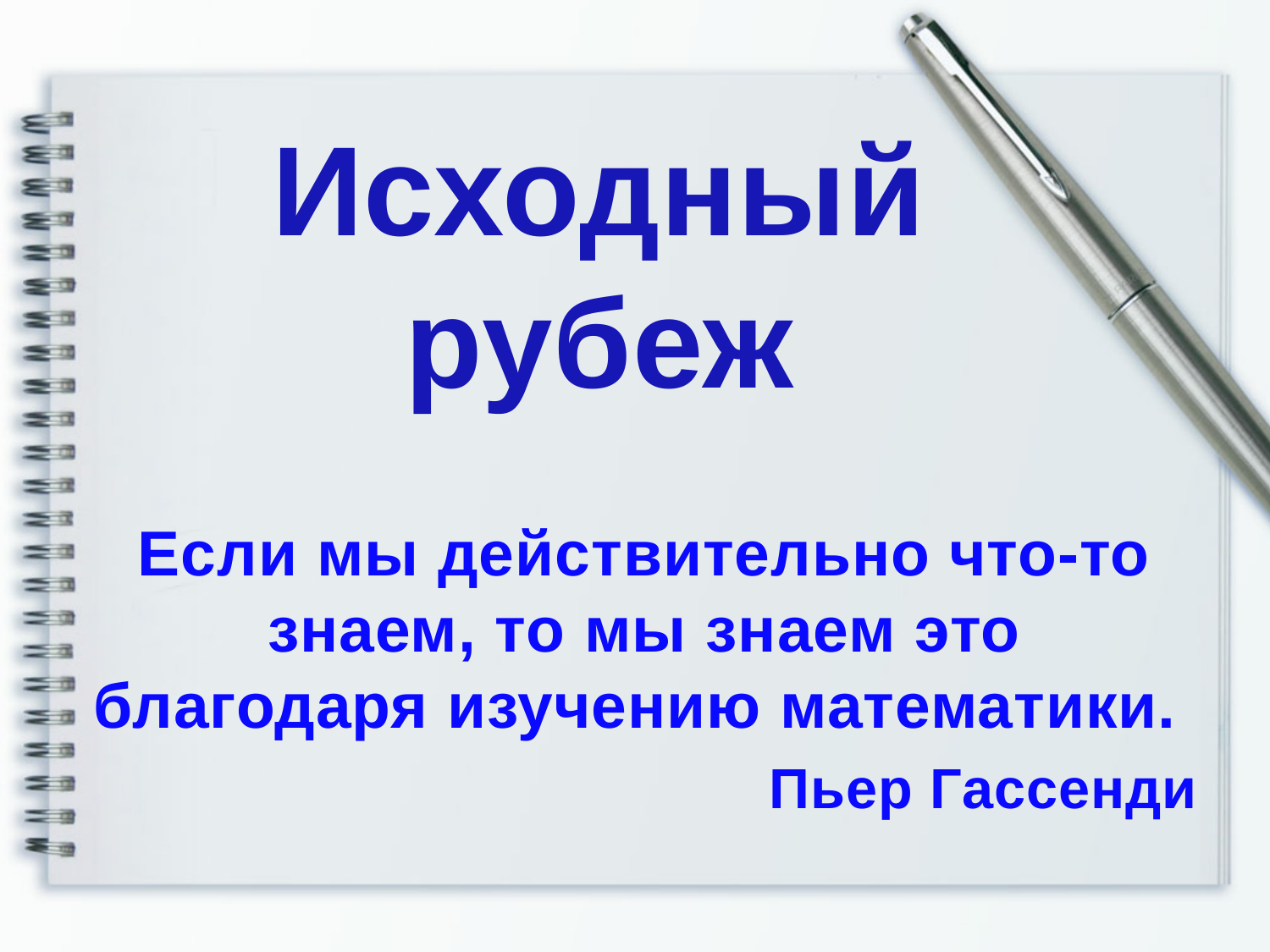

# Исходный рубеж
Если мы действительно что-то знаем, то мы знаем это благодаря изучению математики.
Пьер Гассенди